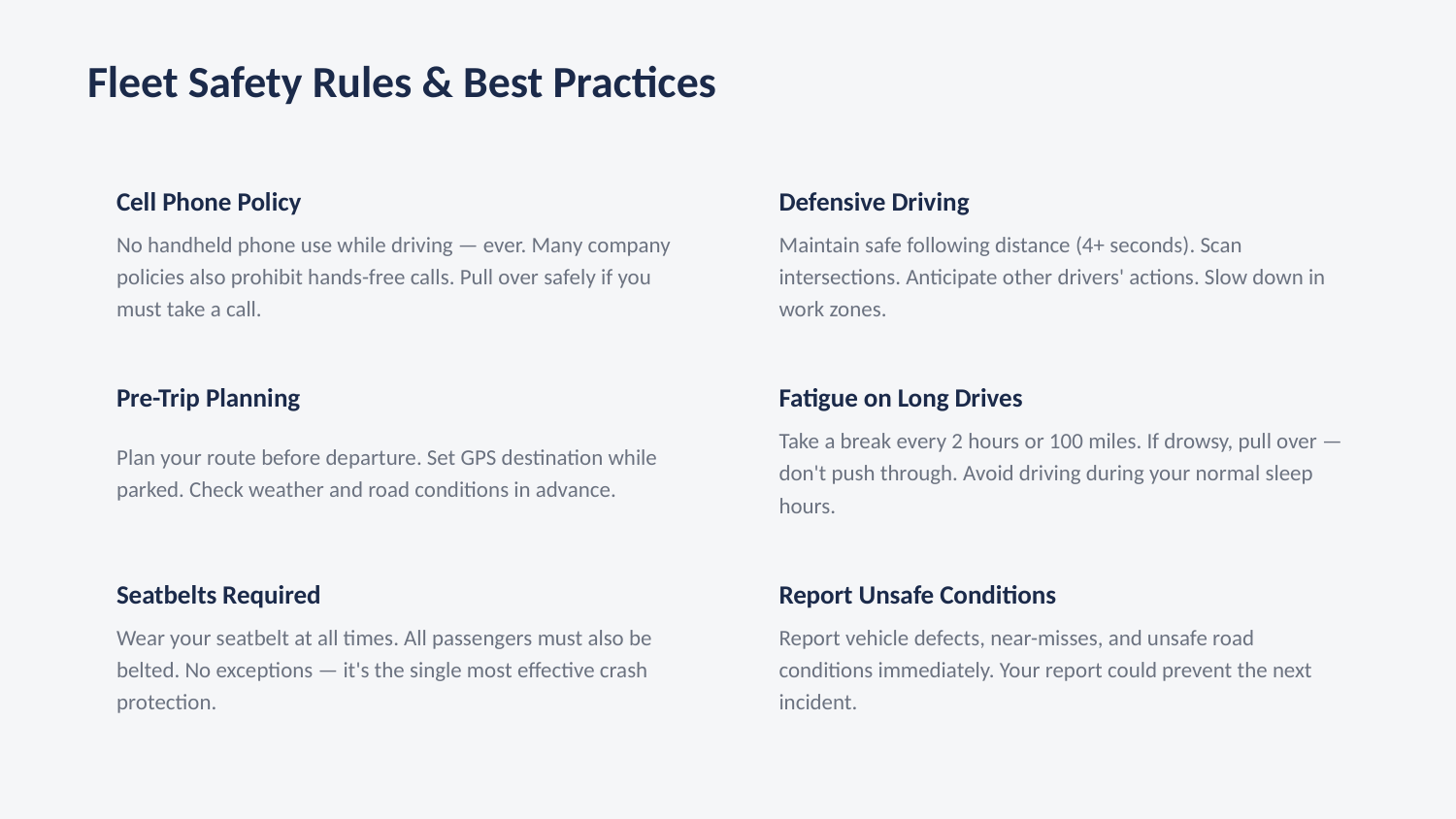

Fleet Safety Rules & Best Practices

Cell Phone Policy
Defensive Driving
No handheld phone use while driving — ever. Many company policies also prohibit hands-free calls. Pull over safely if you must take a call.
Maintain safe following distance (4+ seconds). Scan intersections. Anticipate other drivers' actions. Slow down in work zones.

Pre-Trip Planning
Fatigue on Long Drives
Plan your route before departure. Set GPS destination while parked. Check weather and road conditions in advance.
Take a break every 2 hours or 100 miles. If drowsy, pull over — don't push through. Avoid driving during your normal sleep hours.

Seatbelts Required
Report Unsafe Conditions
Wear your seatbelt at all times. All passengers must also be belted. No exceptions — it's the single most effective crash protection.
Report vehicle defects, near-misses, and unsafe road conditions immediately. Your report could prevent the next incident.